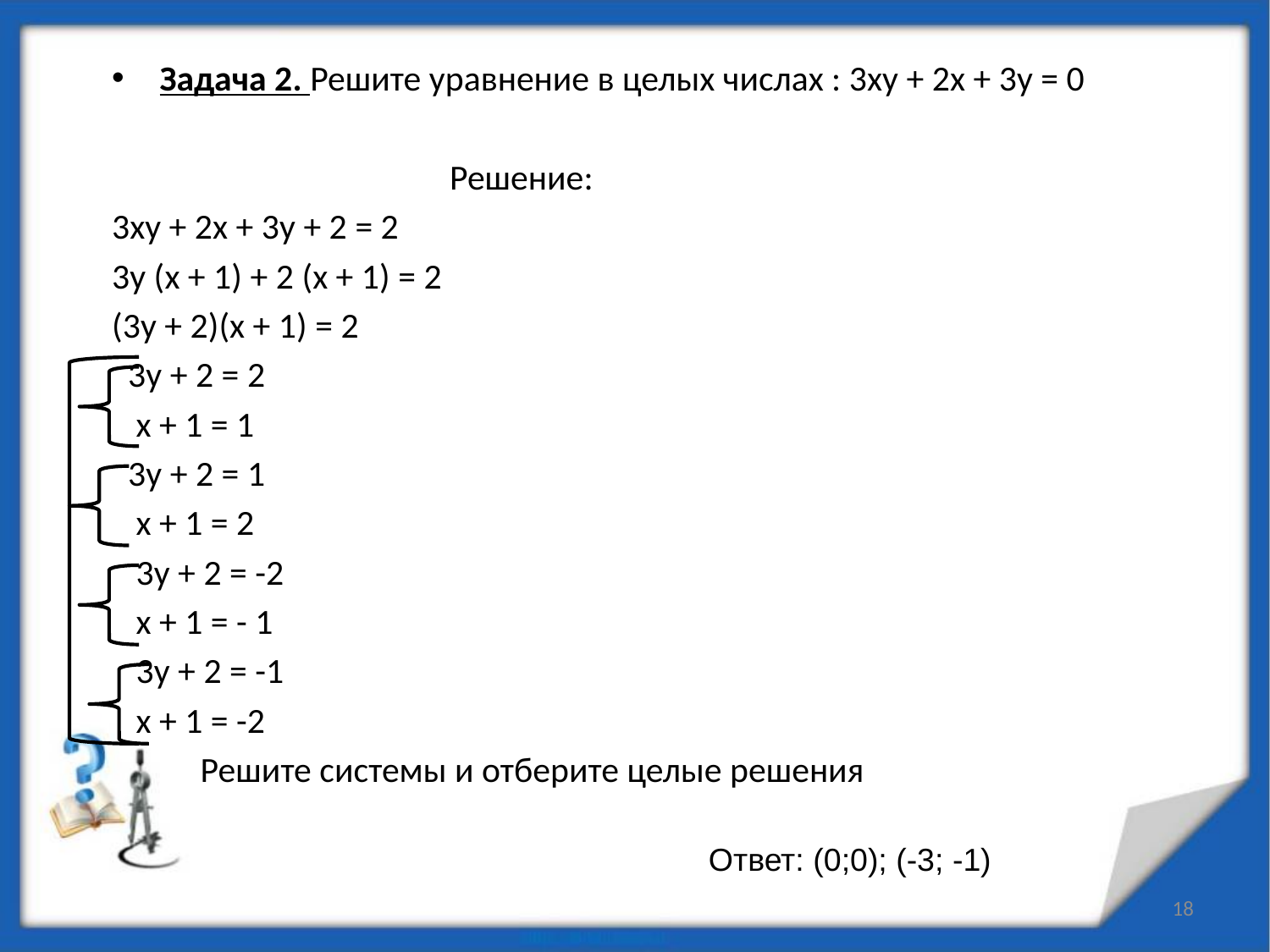

Задача 2. Решите уравнение в целых числах : 3ху + 2х + 3у = 0

                                          Решение:
3ху + 2х + 3у + 2 = 2
3у (х + 1) + 2 (х + 1) = 2
(3у + 2)(х + 1) = 2
  3у + 2 = 2
   х + 1 = 1
  3у + 2 = 1
   х + 1 = 2
   3у + 2 = -2
   х + 1 = - 1
   3у + 2 = -1
   х + 1 = -2
           Решите системы и отберите целые решения

Ответ: (0;0); (-3; -1)
18